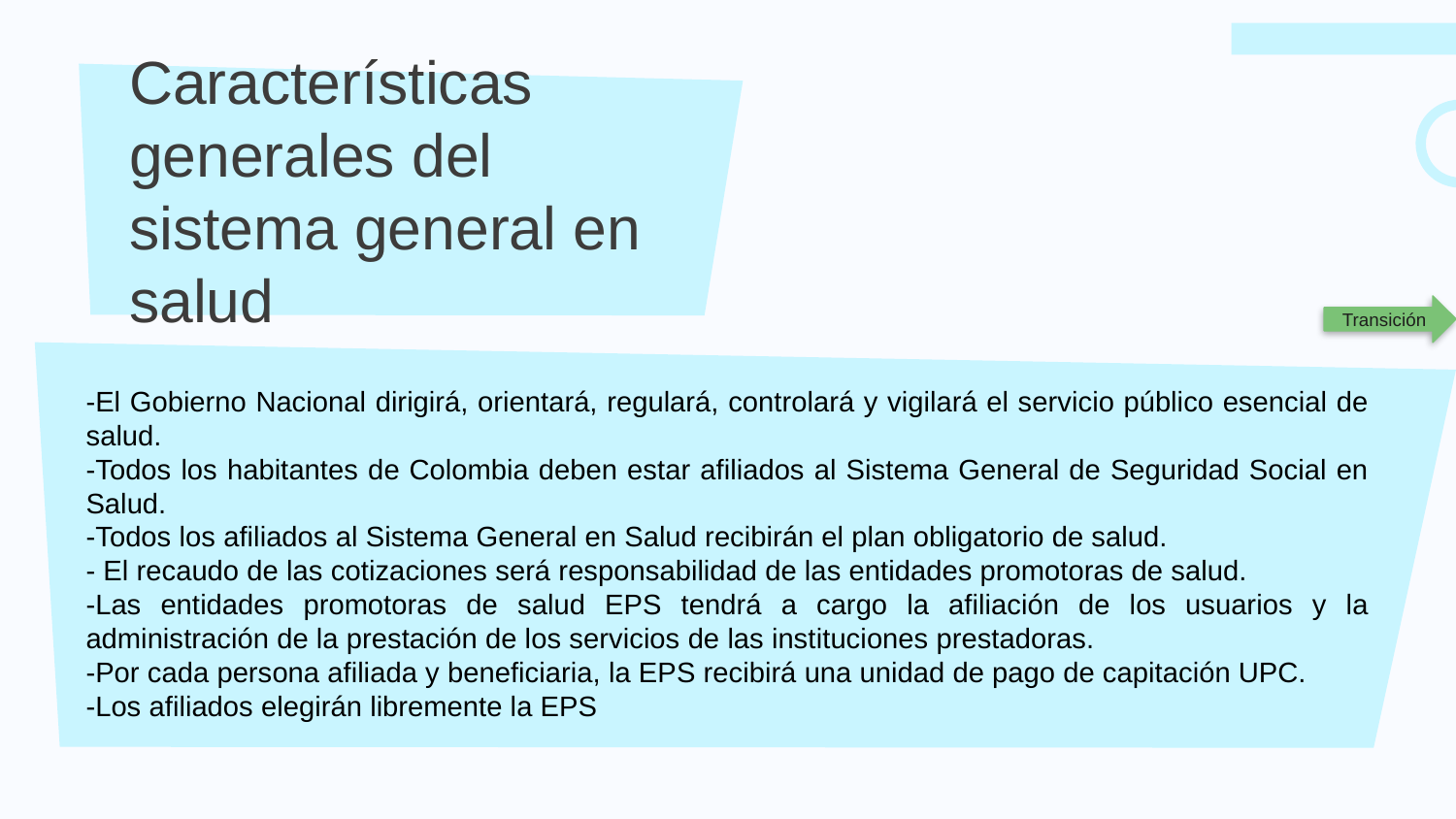

# Características generales del sistema general en salud
Transición

-El Gobierno Nacional dirigirá, orientará, regulará, controlará y vigilará el servicio público esencial de salud.
-Todos los habitantes de Colombia deben estar afiliados al Sistema General de Seguridad Social en Salud.
-Todos los afiliados al Sistema General en Salud recibirán el plan obligatorio de salud.
- El recaudo de las cotizaciones será responsabilidad de las entidades promotoras de salud.
-Las entidades promotoras de salud EPS tendrá a cargo la afiliación de los usuarios y la administración de la prestación de los servicios de las instituciones prestadoras.
-Por cada persona afiliada y beneficiaria, la EPS recibirá una unidad de pago de capitación UPC.
-Los afiliados elegirán libremente la EPS